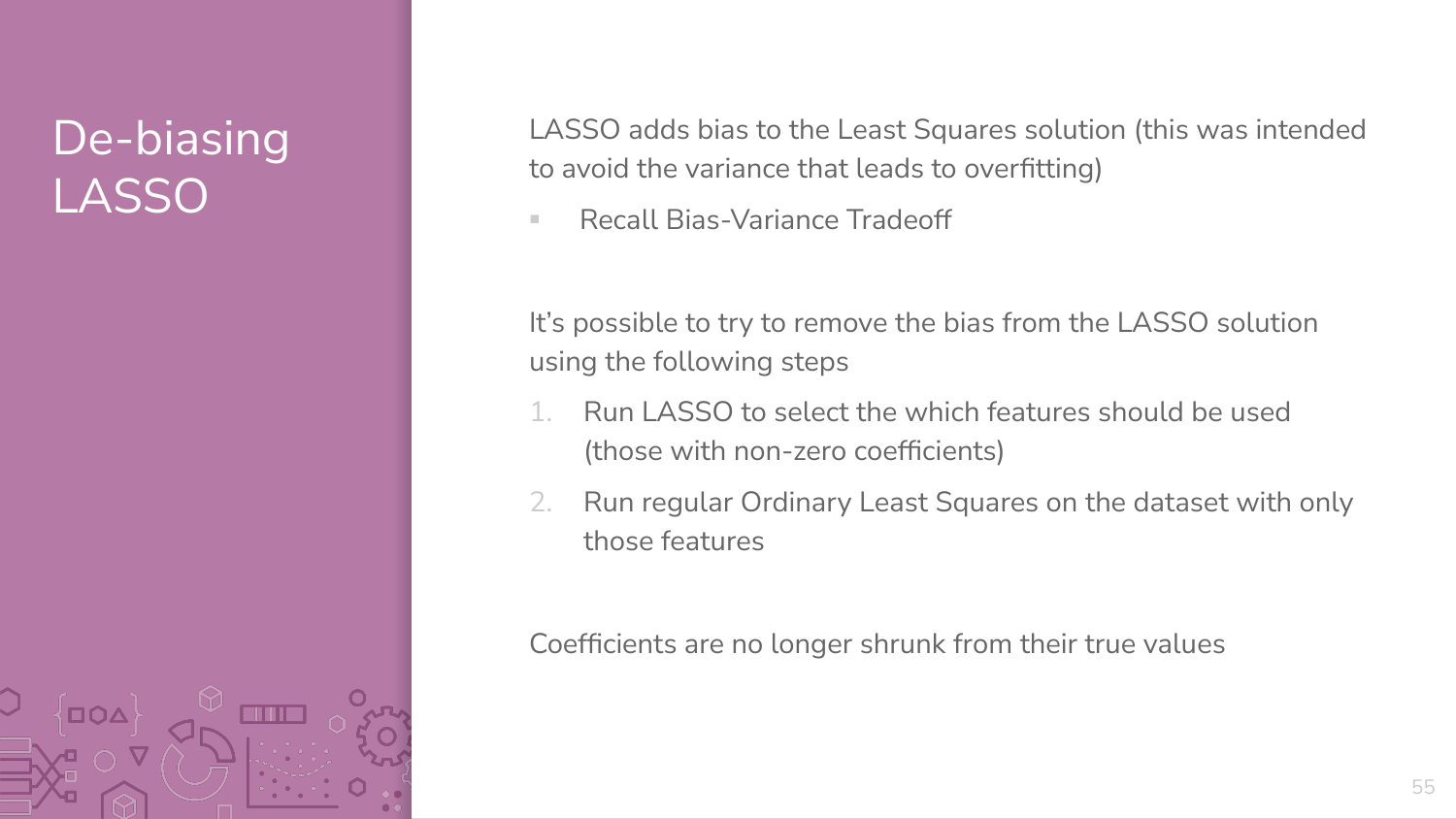

# De-biasing LASSO
LASSO adds bias to the Least Squares solution (this was intended to avoid the variance that leads to overfitting)
Recall Bias-Variance Tradeoff

It’s possible to try to remove the bias from the LASSO solution using the following steps
Run LASSO to select the which features should be used
(those with non-zero coefficients)
Run regular Ordinary Least Squares on the dataset with only those features

Coefficients are no longer shrunk from their true values
55